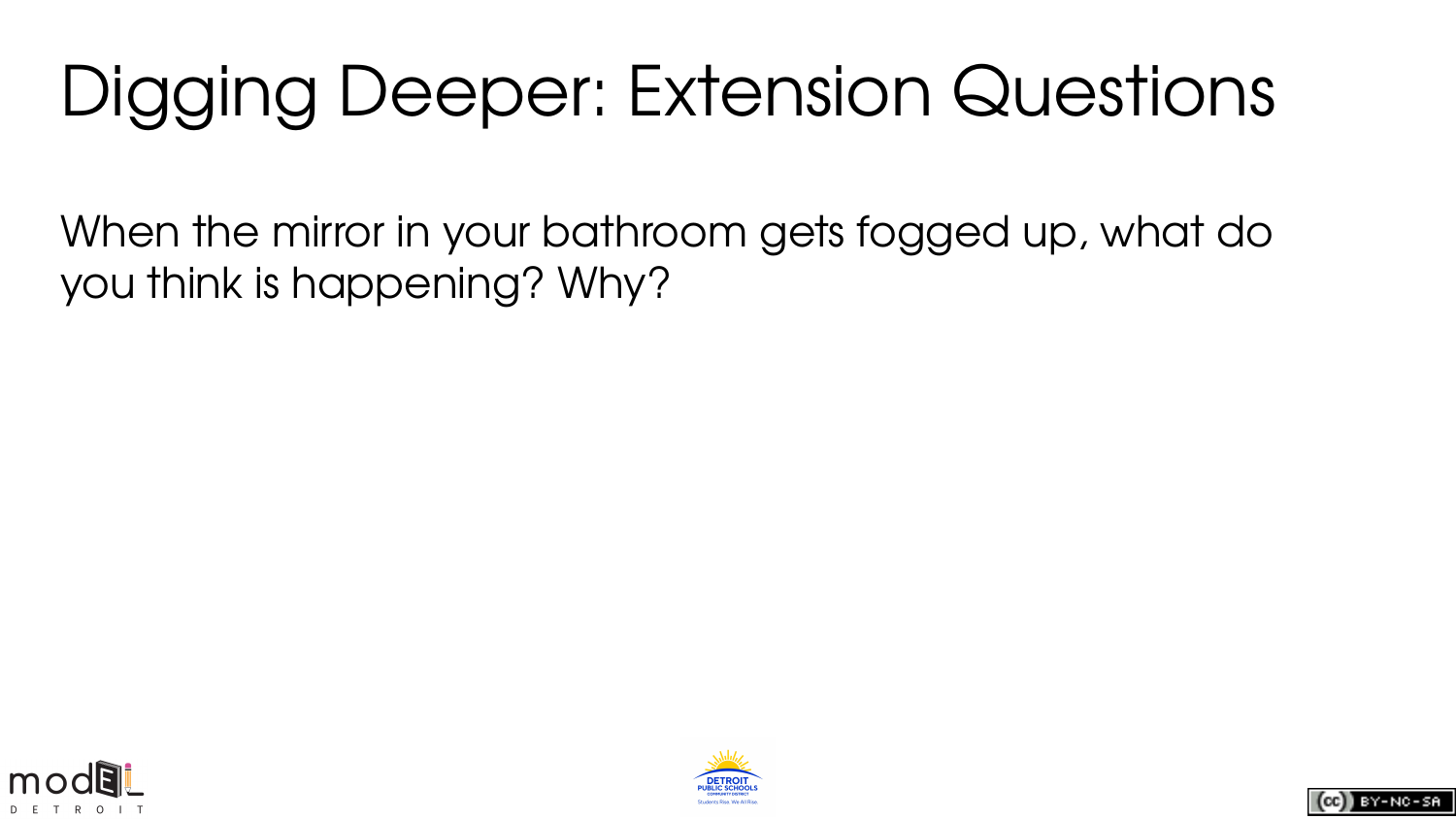

Digging Deeper: Extension Questions
When the mirror in your bathroom gets fogged up, what do you think is happening? Why?